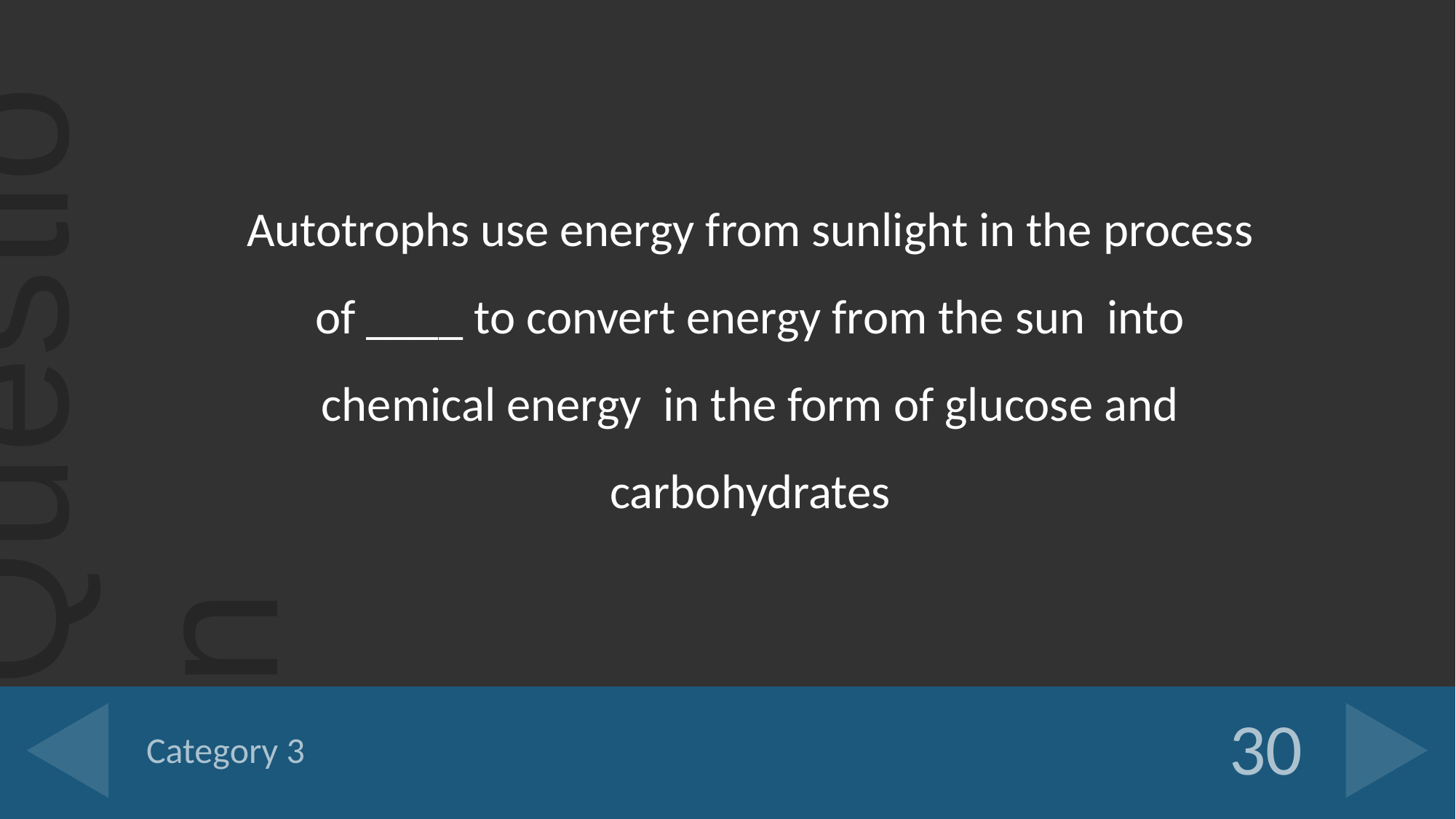

Autotrophs use energy from sunlight in the process of ____ to convert energy from the sun  into chemical energy  in the form of glucose and carbohydrates
# Category 3
30